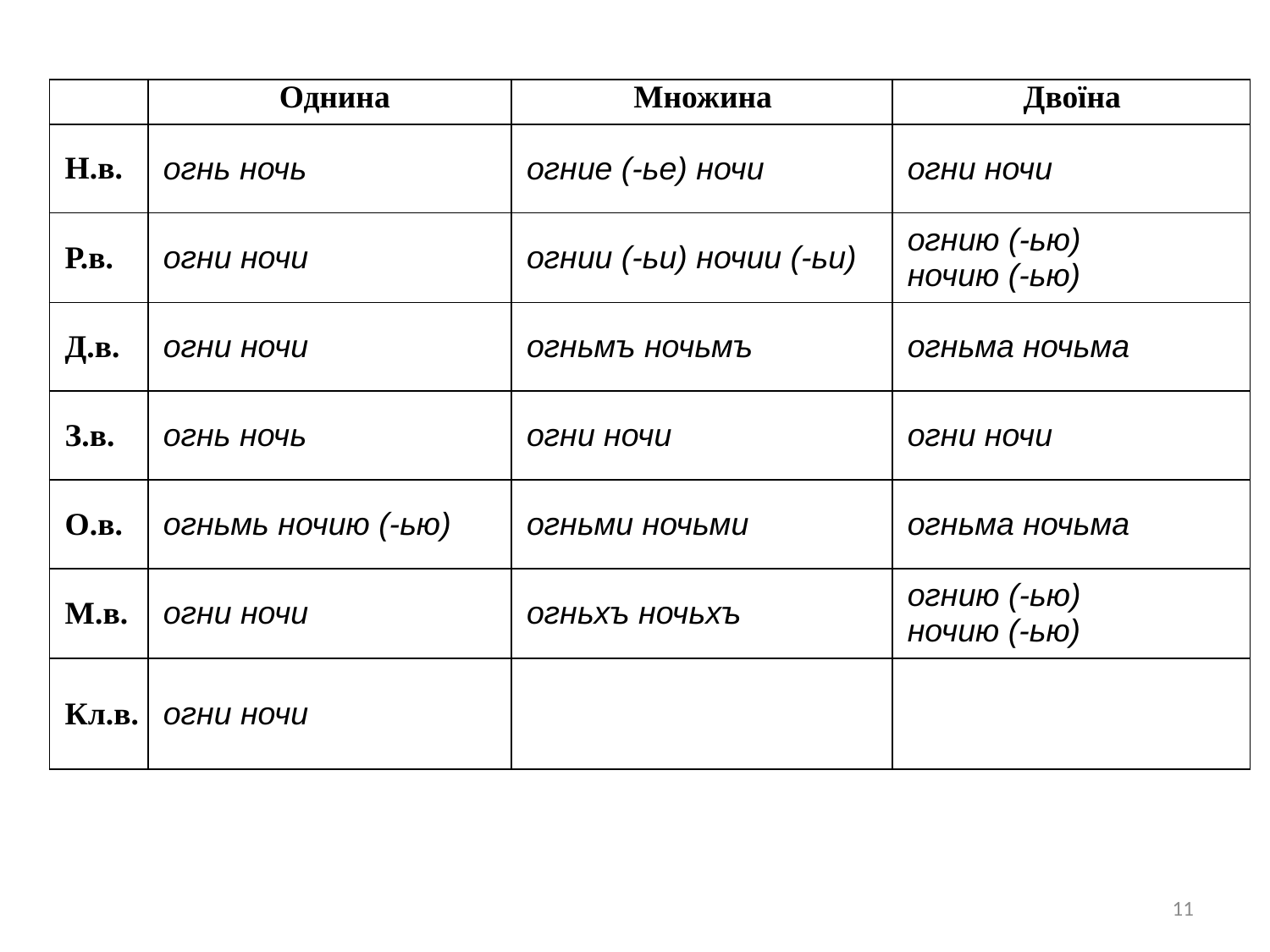

|  | Однина | Множина | Двоїна |
| --- | --- | --- | --- |
| Н.в. | огнь ночь | огние (-ье) ночи | огни ночи |
| Р.в. | огни ночи | огнии (-ьи) ночии (-ьи) | огнию (-ью) ночию (-ью) |
| Д.в. | огни ночи | огньмъ ночьмъ | огньма ночьма |
| З.в. | огнь ночь | огни ночи | огни ночи |
| О.в. | огньмь ночию (-ью) | огньми ночьми | огньма ночьма |
| М.в. | огни ночи | огньхъ ночьхъ | огнию (-ью) ночию (-ью) |
| Кл.в. | огни ночи |  |  |
11